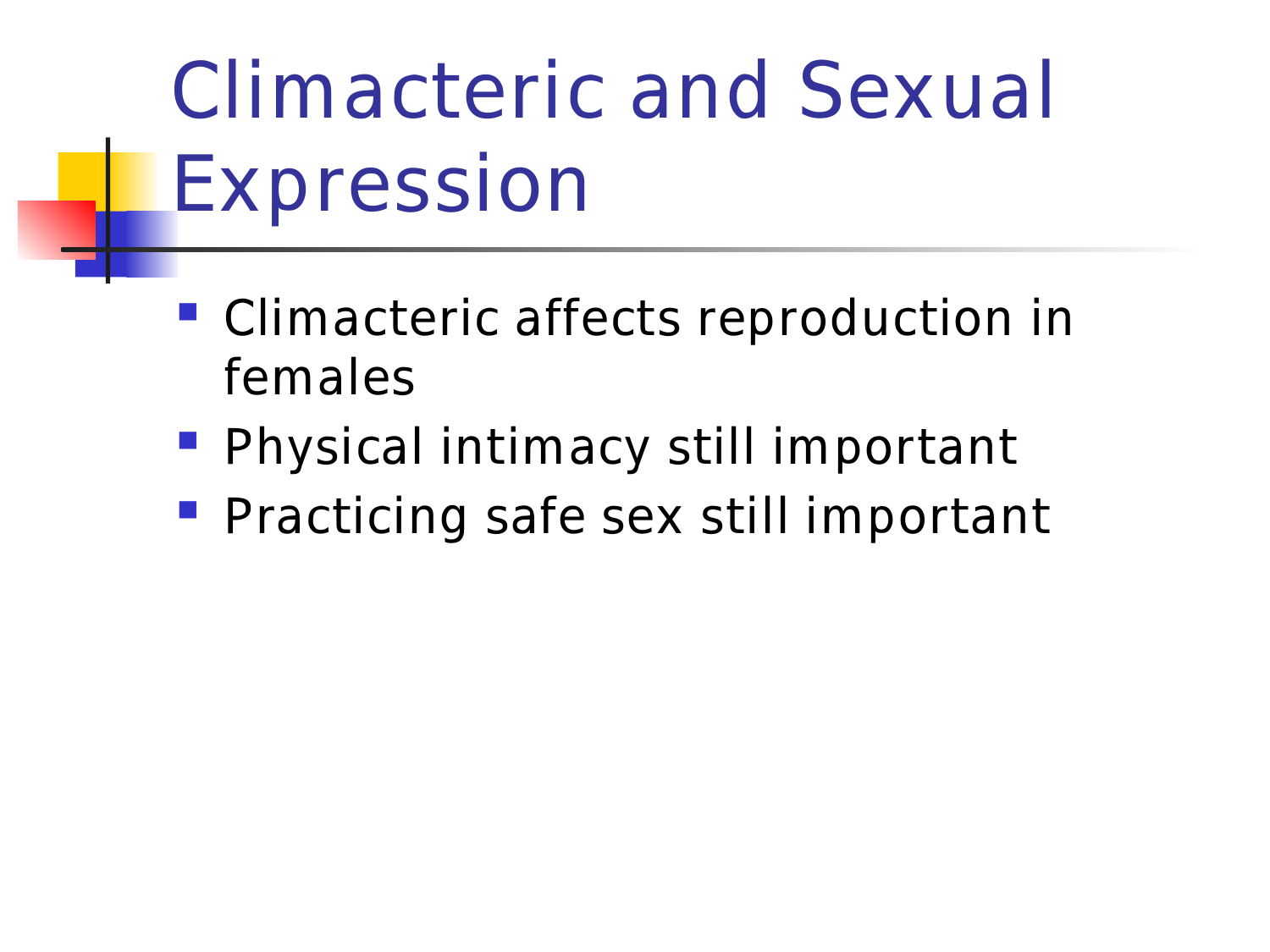

# Climacteric and Sexual Expression
Climacteric affects reproduction in females
Physical intimacy still important
Practicing safe sex still important